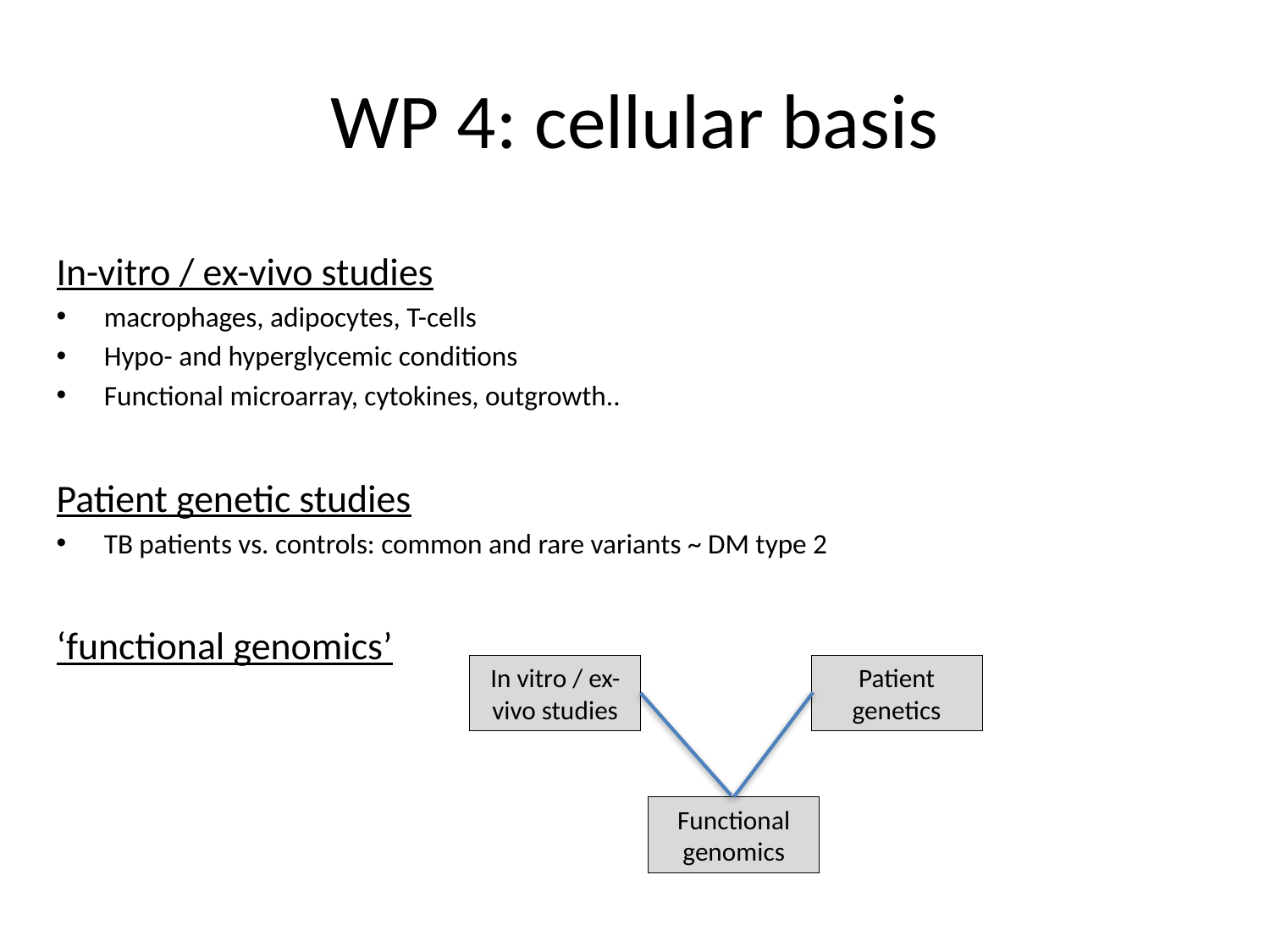

# WP 4: cellular basis
In-vitro / ex-vivo studies
macrophages, adipocytes, T-cells
Hypo- and hyperglycemic conditions
Functional microarray, cytokines, outgrowth..

Patient genetic studies
TB patients vs. controls: common and rare variants ~ DM type 2

‘functional genomics’

In vitro / ex-vivo studies
Patient genetics
Functional genomics